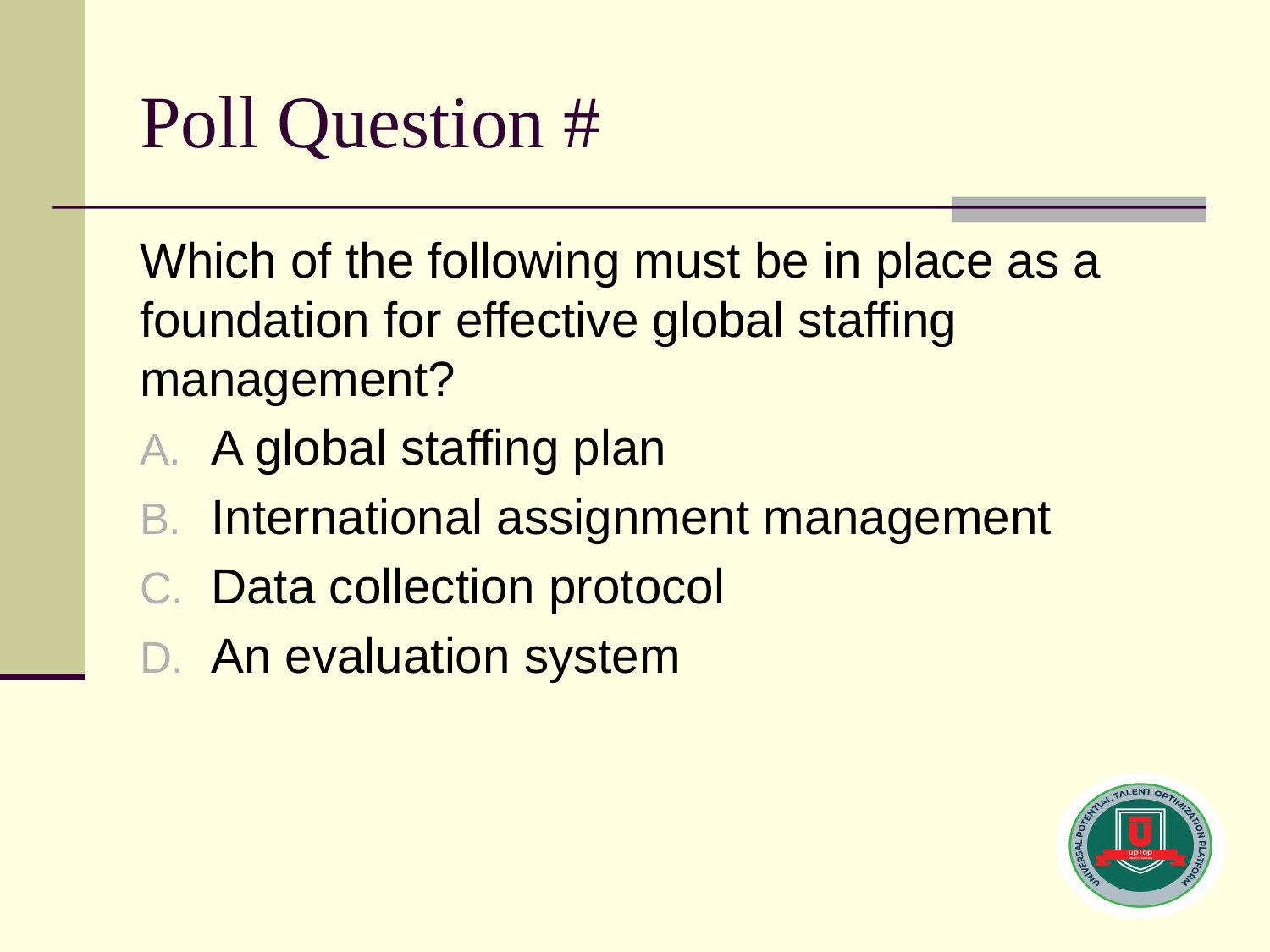

# Poll Question #
Which of the following must be in place as a foundation for effective global staffing management?
A global staffing plan
International assignment management
Data collection protocol
An evaluation system